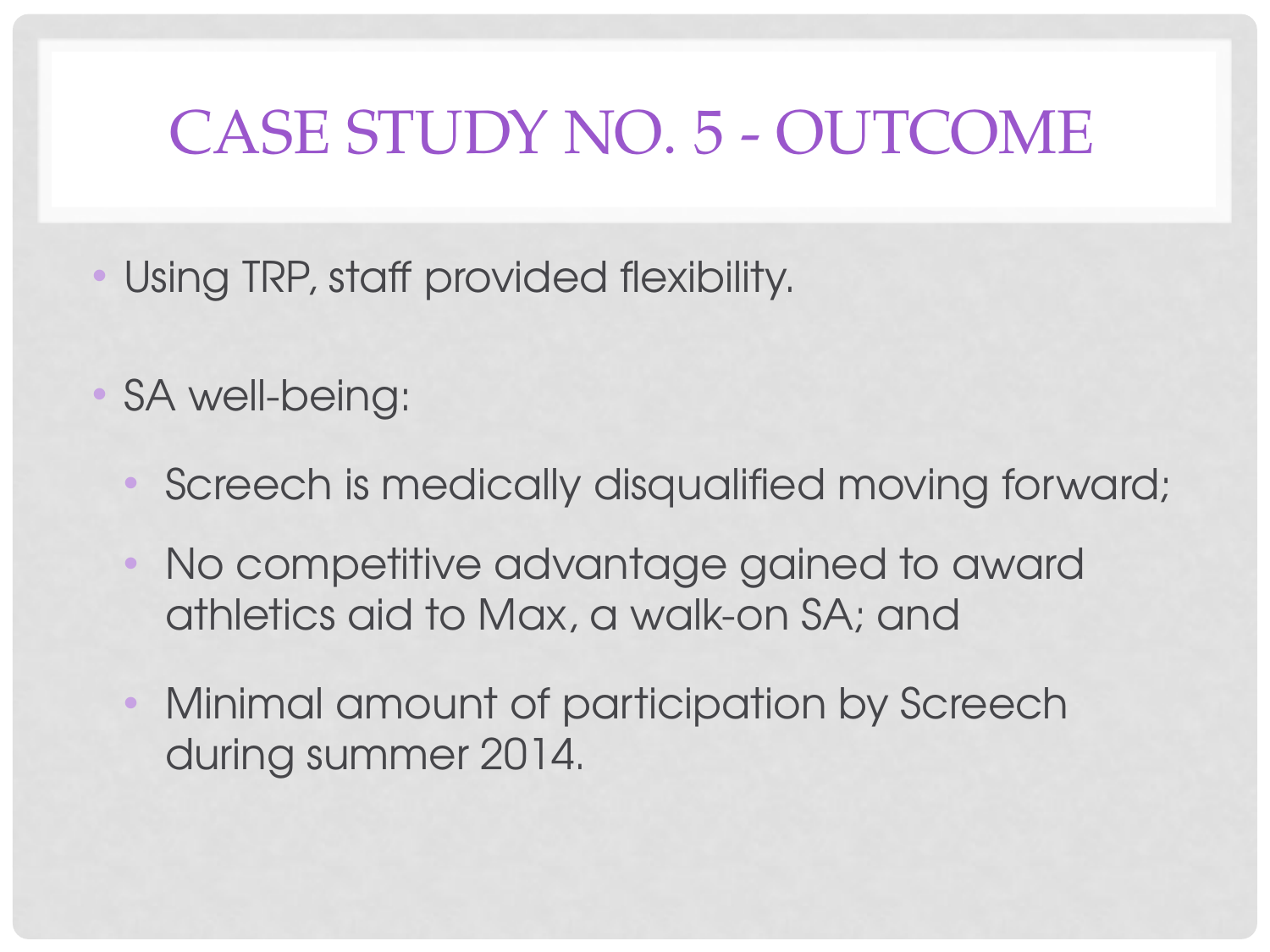

# Case study no. 5 - outcome
Using TRP, staff provided flexibility.

SA well-being:

Screech is medically disqualified moving forward;

No competitive advantage gained to award athletics aid to Max, a walk-on SA; and

Minimal amount of participation by Screech during summer 2014.